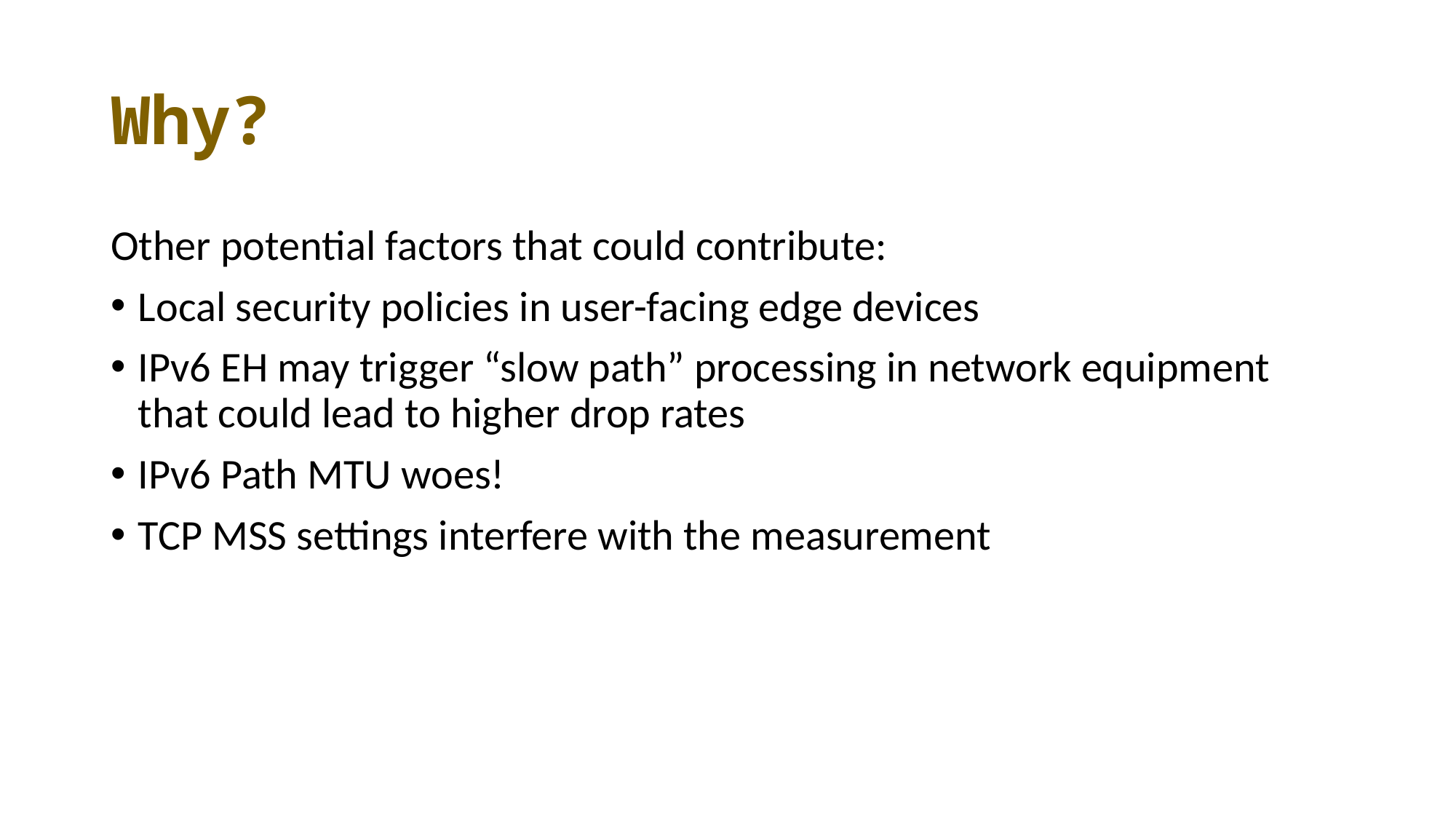

# Why?
Other potential factors that could contribute:
Local security policies in user-facing edge devices
IPv6 EH may trigger “slow path” processing in network equipment that could lead to higher drop rates
IPv6 Path MTU woes!
TCP MSS settings interfere with the measurement